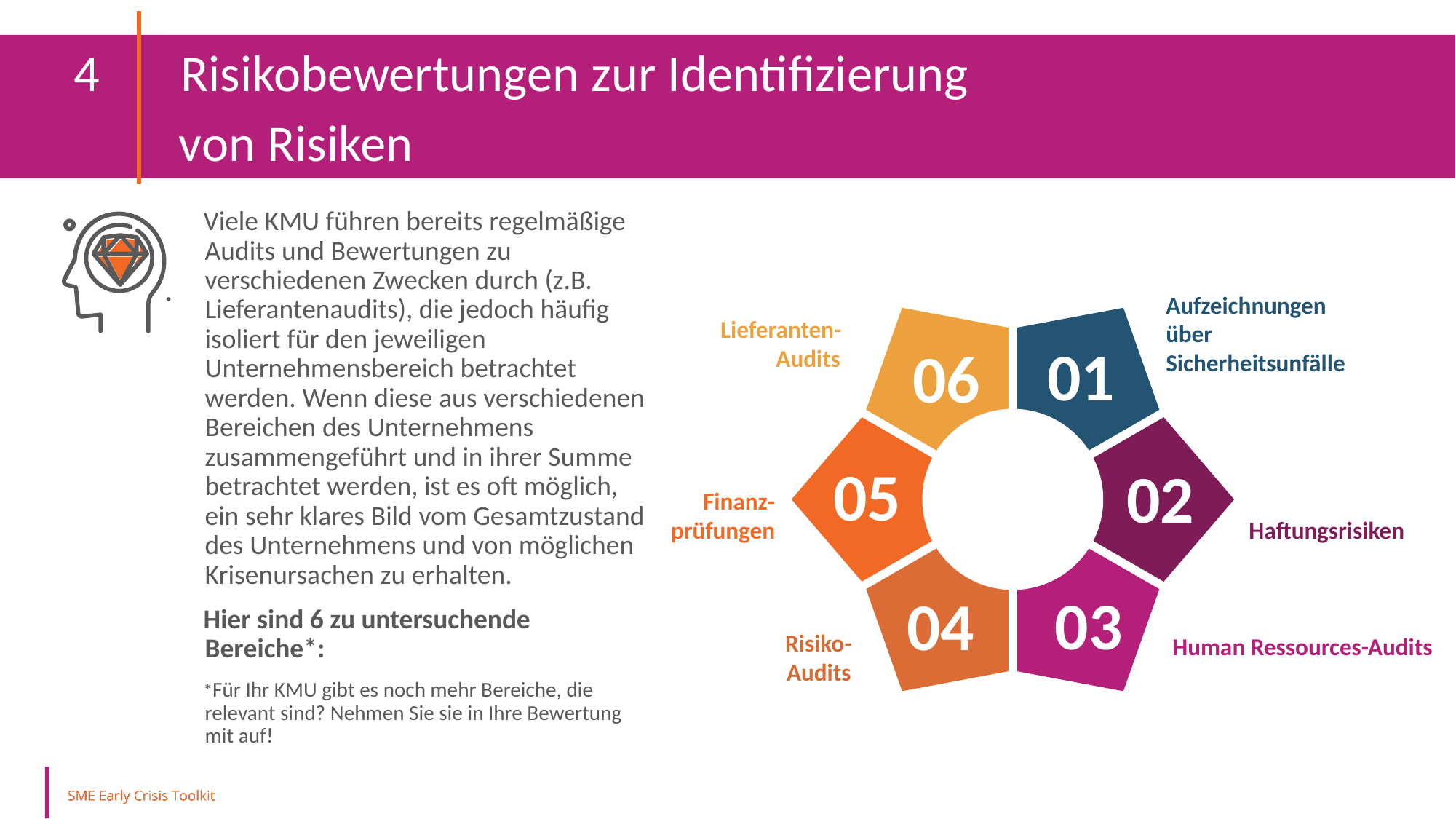

Risikobewertungen zur Identifizierung
         von Risiken

Viele KMU führen bereits regelmäßige Audits und Bewertungen zu verschiedenen Zwecken durch (z.B. Lieferantenaudits), die jedoch häufig isoliert für den jeweiligen Unternehmensbereich betrachtet werden. Wenn diese aus verschiedenen Bereichen des Unternehmens zusammengeführt und in ihrer Summe betrachtet werden, ist es oft möglich, ein sehr klares Bild vom Gesamtzustand des Unternehmens und von möglichen Krisenursachen zu erhalten.
Hier sind 6 zu untersuchende Bereiche*:
*Für Ihr KMU gibt es noch mehr Bereiche, die relevant sind? Nehmen Sie sie in Ihre Bewertung mit auf!

Aufzeichnungen über Sicherheitsunfälle

Lieferanten-Audits
01
06

05
02
Finanz-prüfungen
Haftungsrisiken

03
04
Risiko-Audits
Human Ressources-Audits